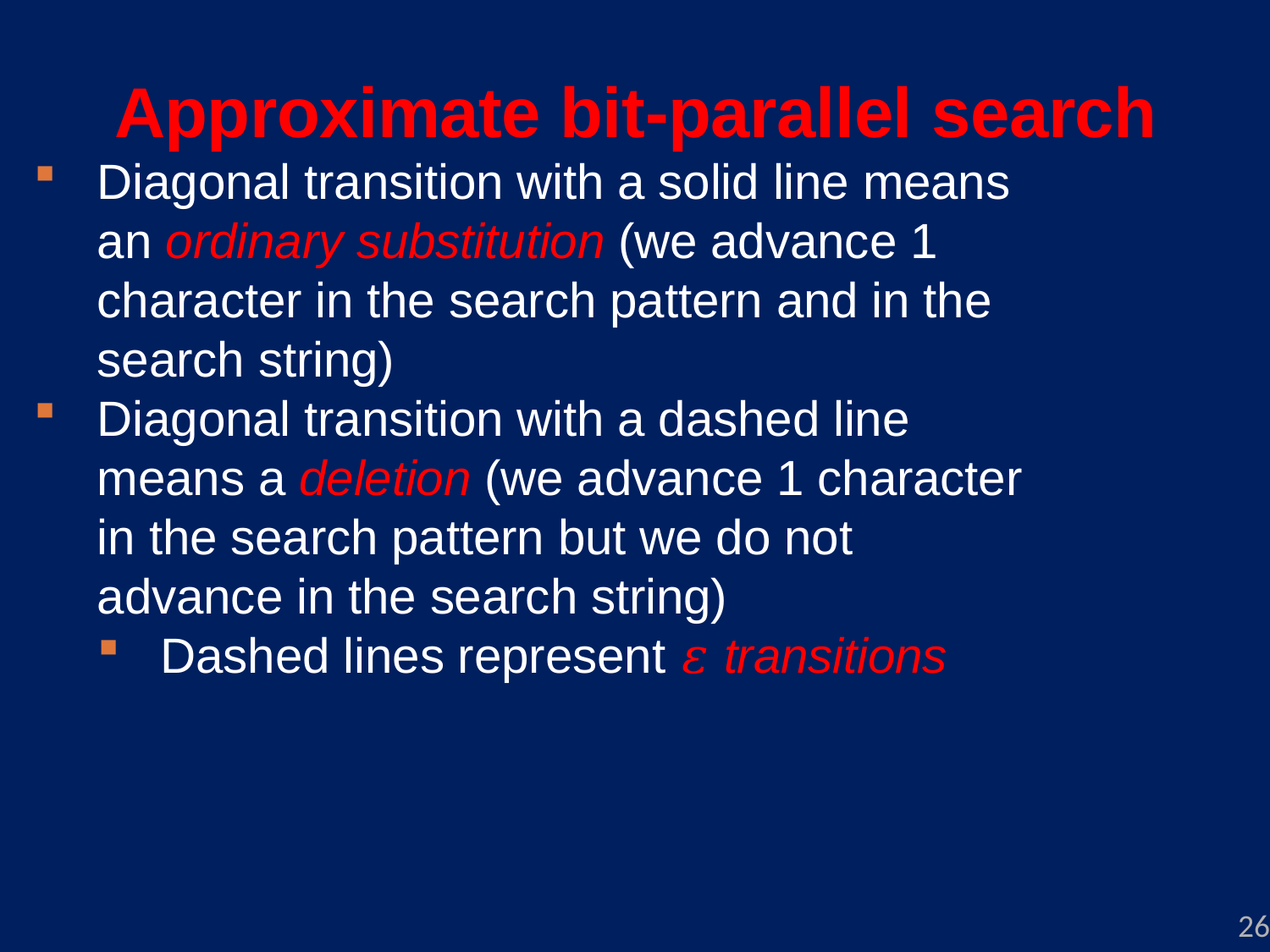

# Approximate bit-parallel search
Diagonal transition with a solid line means an ordinary substitution (we advance 1 character in the search pattern and in the search string)
Diagonal transition with a dashed line means a deletion (we advance 1 character in the search pattern but we do not advance in the search string)
Dashed lines represent 𝜀 transitions
26